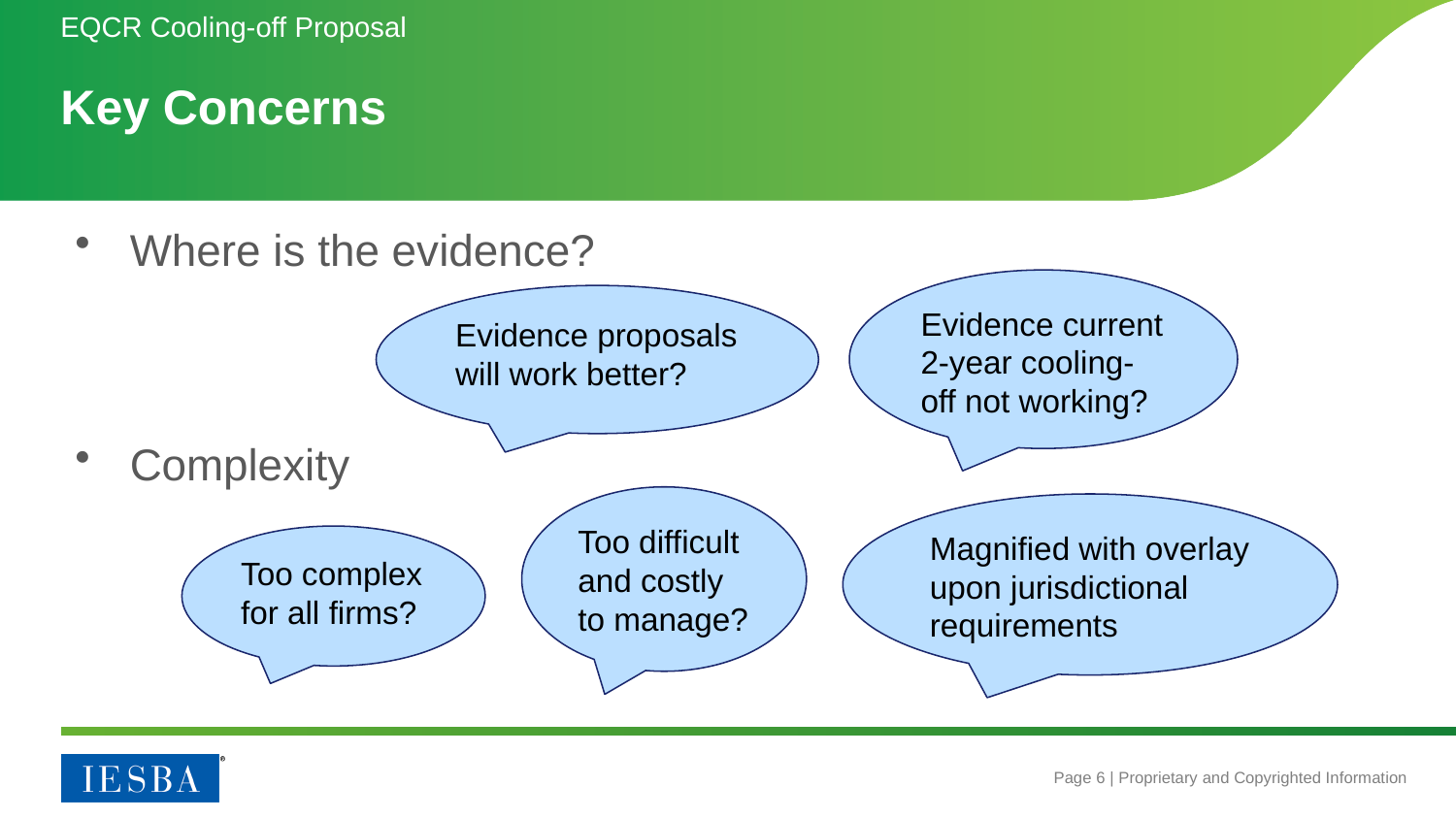

EQCR Cooling-off Proposal

# Key Concerns
Where is the evidence?

Complexity
Evidence current 2-year cooling-off not working?
Evidence proposals will work better?
Too difficult and costly to manage?
Magnified with overlay upon jurisdictional requirements
Too complex for all firms?